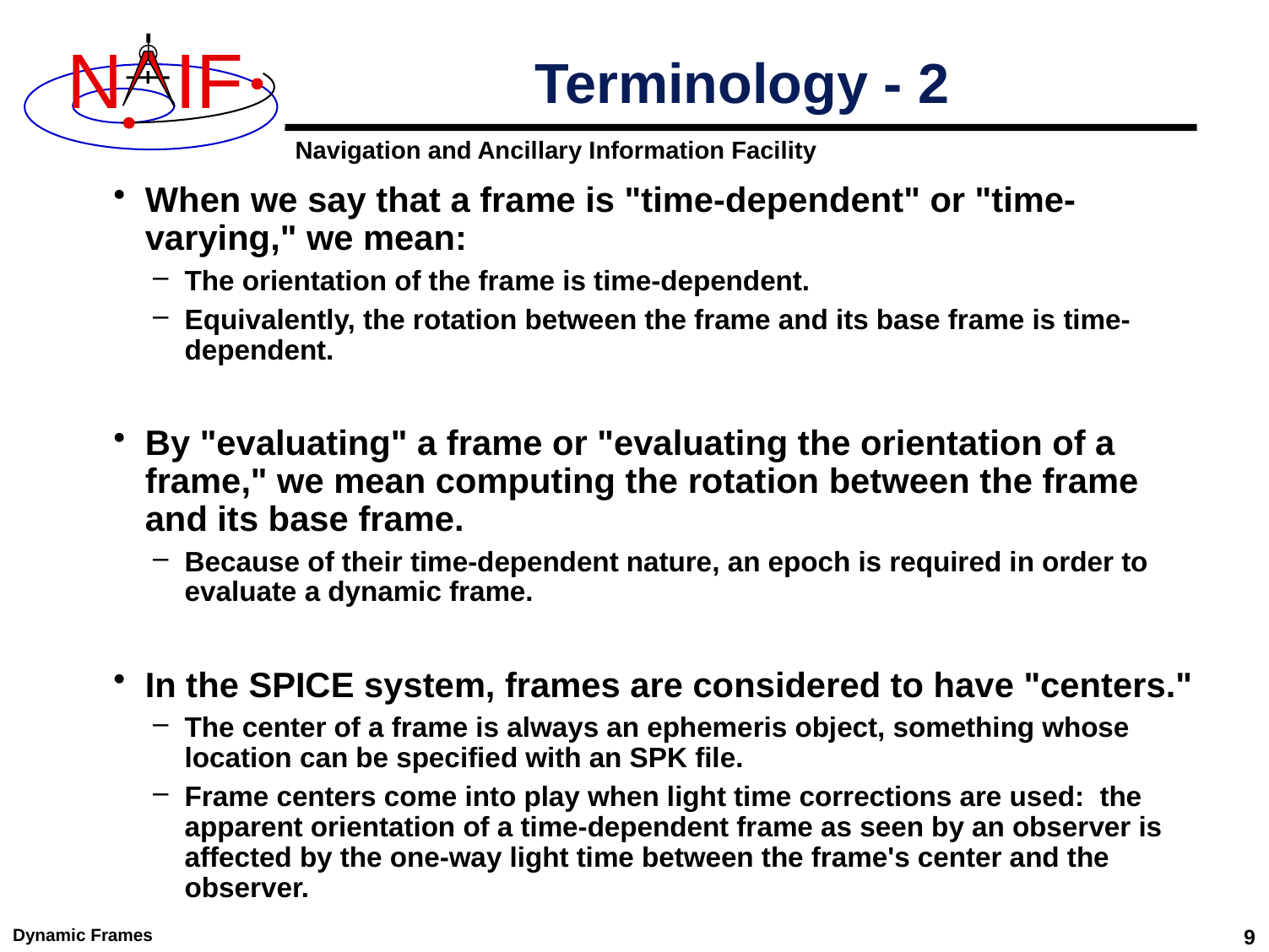

# Terminology - 2
When we say that a frame is "time-dependent" or "time-varying," we mean:
The orientation of the frame is time-dependent.
Equivalently, the rotation between the frame and its base frame is time-dependent.

By "evaluating" a frame or "evaluating the orientation of a frame," we mean computing the rotation between the frame and its base frame.
Because of their time-dependent nature, an epoch is required in order to evaluate a dynamic frame.

In the SPICE system, frames are considered to have "centers."
The center of a frame is always an ephemeris object, something whose location can be specified with an SPK file.
Frame centers come into play when light time corrections are used:  the apparent orientation of a time-dependent frame as seen by an observer is affected by the one-way light time between the frame's center and the observer.
Dynamic Frames
9